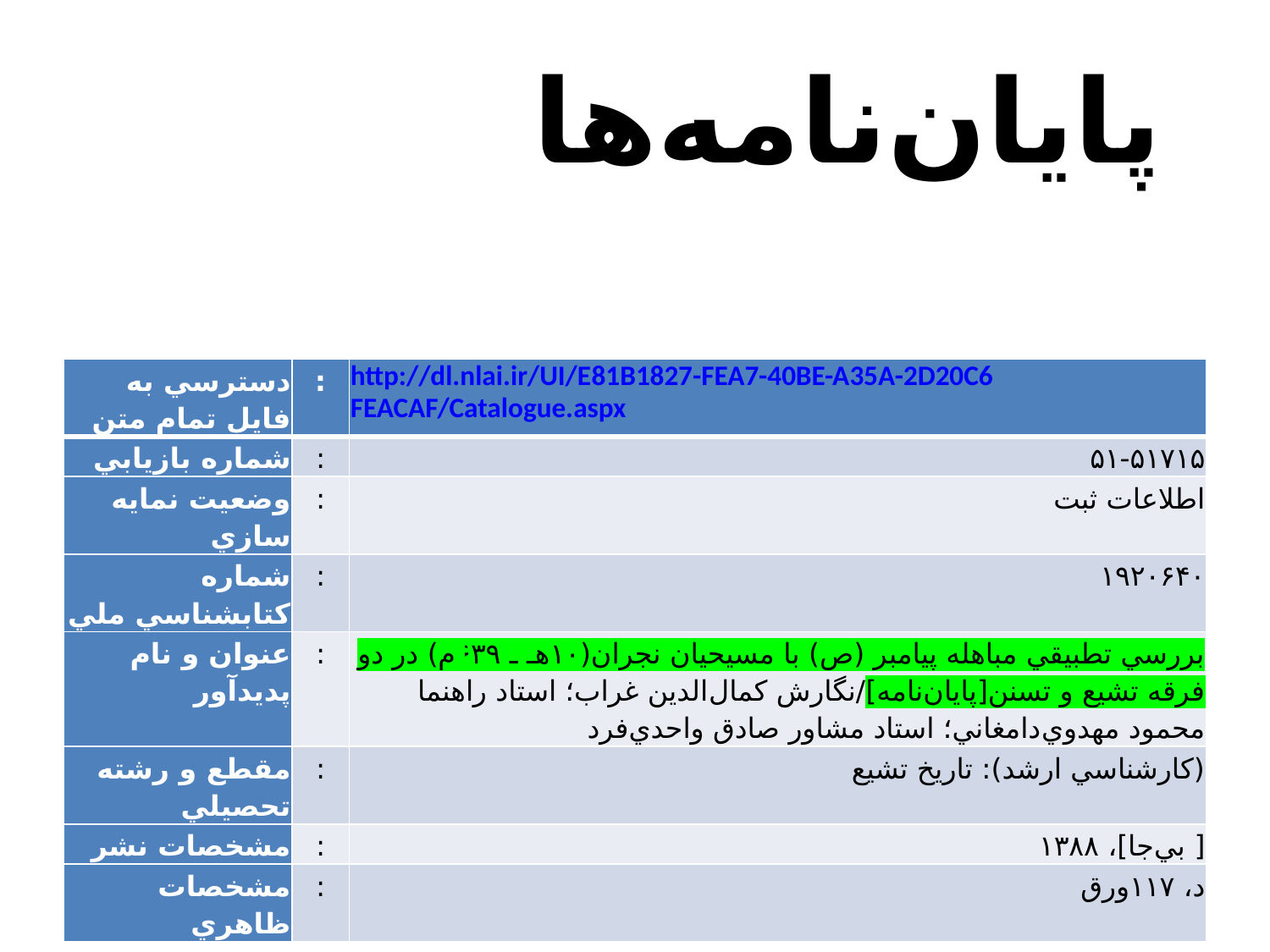

پايان‌نامه‌ها
| ‏دسترسي به فايل تمام متن | : | http://dl.nlai.ir/UI/E81B1827-FEA7-40BE-A35A-2D20C6FEACAF/Catalogue.aspx |
| --- | --- | --- |
| ‏شماره بازيابي | : | ۵۱-۵۱۷۱۵ |
| ‏وضعيت نمايه سازي | : | اطلاعات ثبت |
| ‏شماره کتابشناسي ملي | : | ۱۹۲۰۶۴۰ |
| ‏عنوان و نام پديدآور | : | بررسي تطبيقي مباهله پيامبر (ص) با مسيحيان نجران(۱۰هـ ـ ۶۳۹م) در دو فرقه تشيع و تسنن[پ‍اي‍ان‌ن‍ام‍ه‌]/نگارش کمال‌الدين غراب؛ استاد راهنما محمود مهدوي‌دامغاني؛ استاد مشاور صادق واحدي‌فرد |
| ‏مقطع و رشته تحصيلي | : | (کارشناسي ارشد): تاريخ تشيع |
| ‏مشخصات نشر | : | [ بي‌جا]، ۱۳۸۸ |
| ‏مشخصات ظاهري | : | د، ۱۱۷ورق |